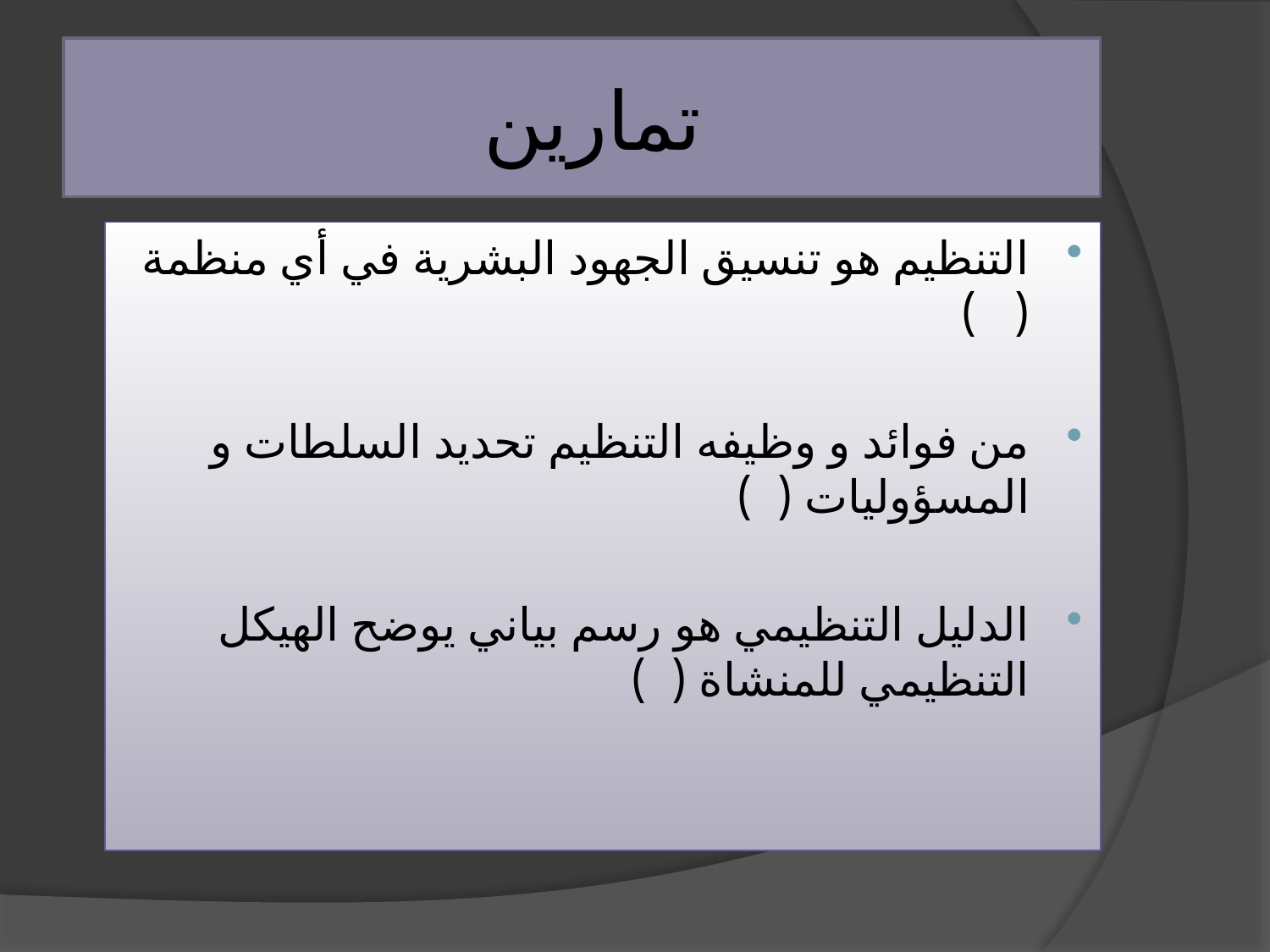

# تمارين
التنظيم هو تنسيق الجهود البشرية في أي منظمة (   )

من فوائد و وظيفه التنظيم تحديد السلطات و المسؤوليات (  )

الدليل التنظيمي هو رسم بياني يوضح الهيكل التنظيمي للمنشاة (  )